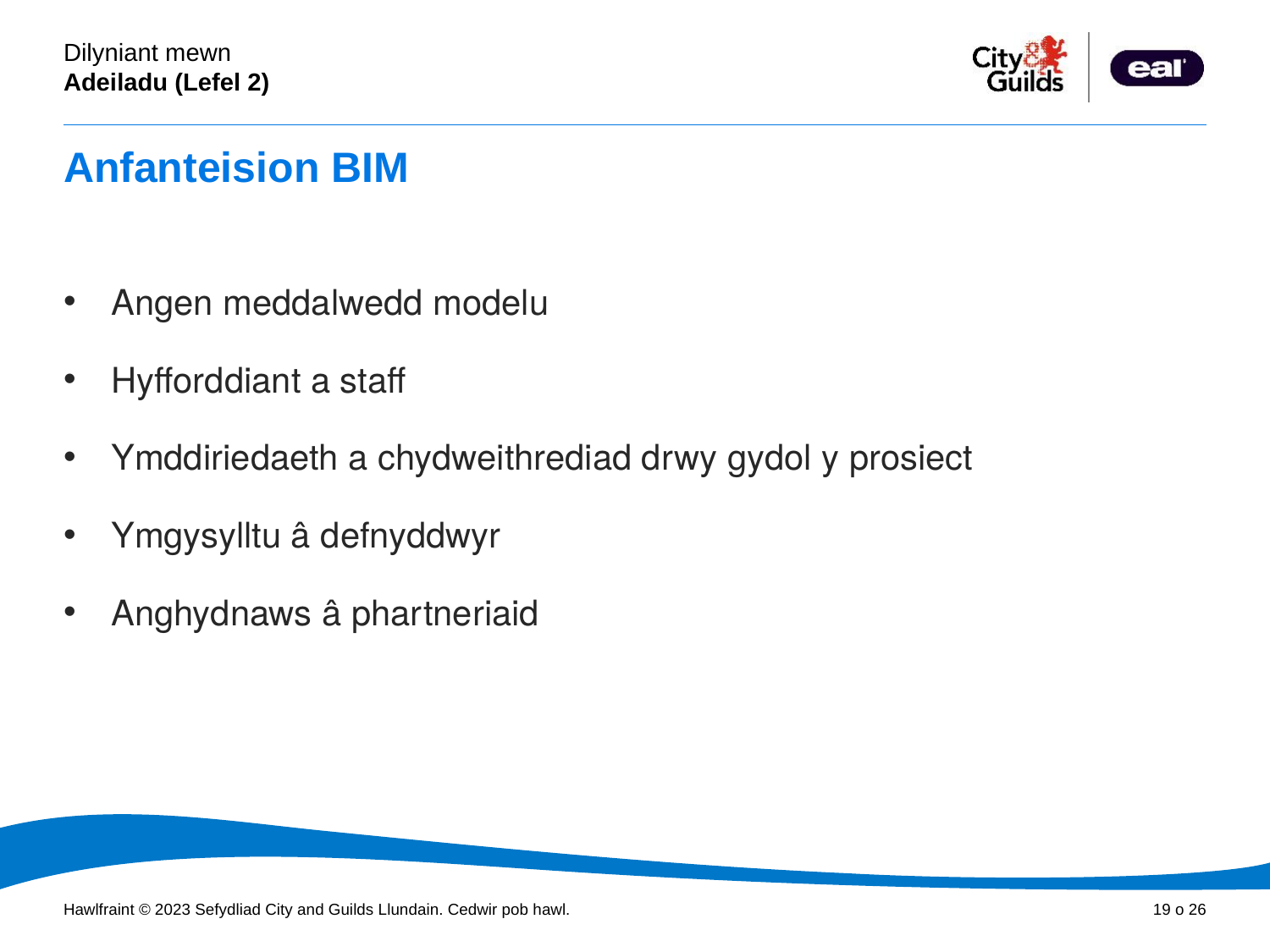

# Anfanteision BIM
Angen meddalwedd modelu
Hyfforddiant a staff
Ymddiriedaeth a chydweithrediad drwy gydol y prosiect
Ymgysylltu â defnyddwyr
Anghydnaws â phartneriaid